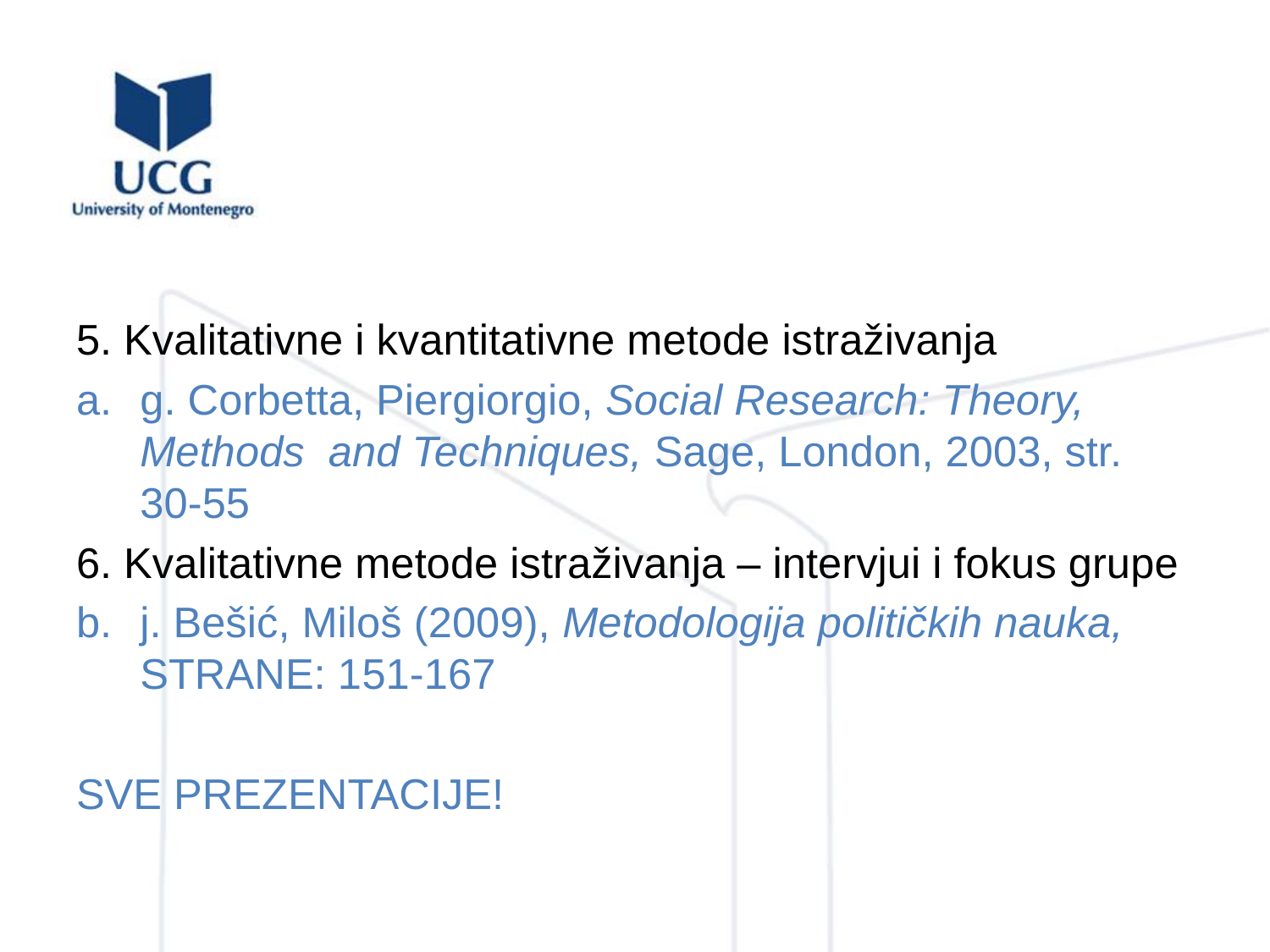

#
5. Kvalitativne i kvantitativne metode istraživanja
g. Corbetta, Piergiorgio, Social Research: Theory, Methods  and Techniques, Sage, London, 2003, str. 30-55
6. Kvalitativne metode istraživanja – intervjui i fokus grupe
j. Bešić, Miloš (2009), Metodologija političkih nauka, STRANE: 151-167

SVE PREZENTACIJE!